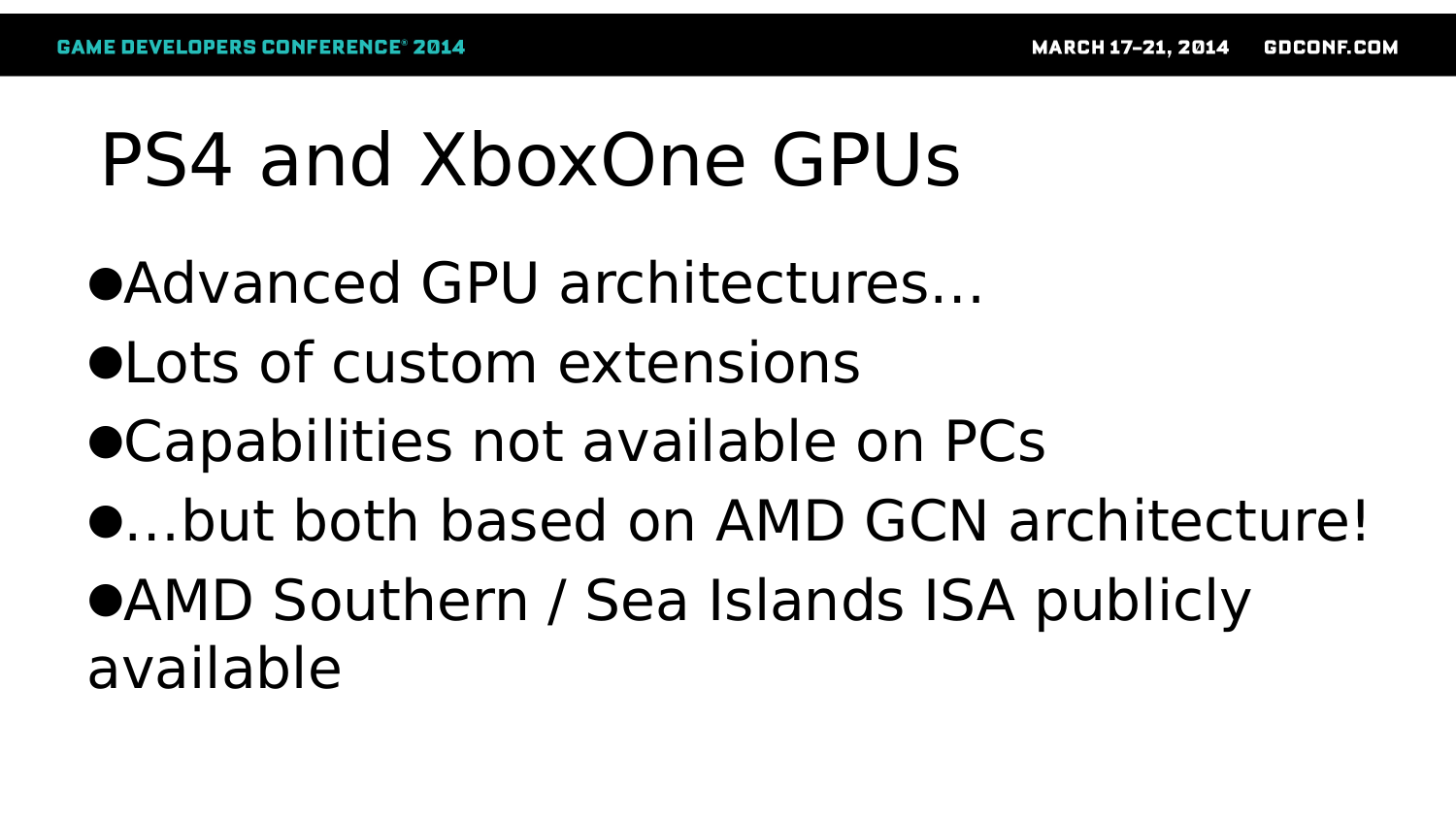

# PS4 and XboxOne GPUs
Advanced GPU architectures…
Lots of custom extensions
Capabilities not available on PCs
…but both based on AMD GCN architecture!
AMD Southern / Sea Islands ISA publicly available